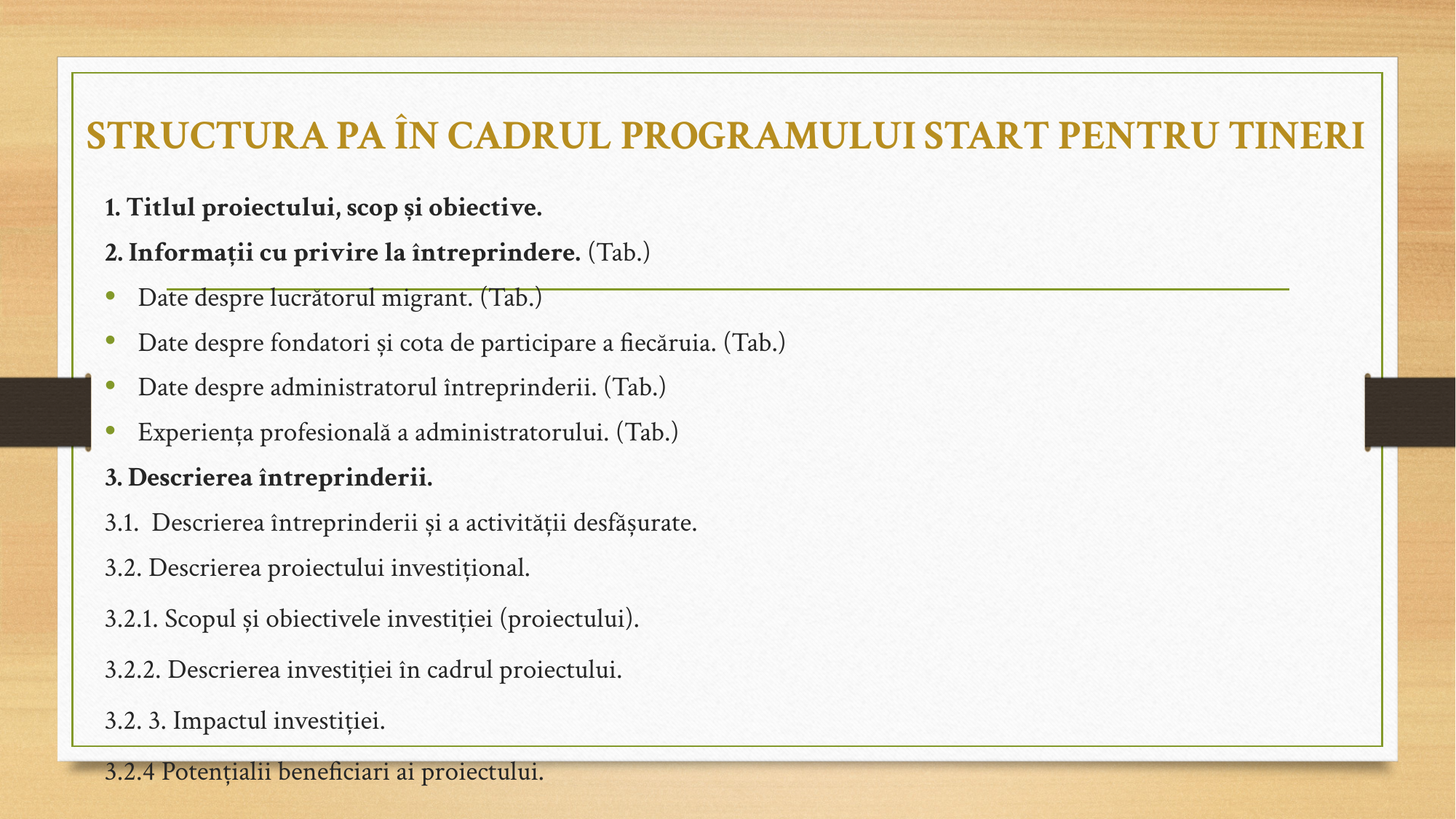

# STRUCTURA PA ÎN CADRUL PROGRAMULUI START PENTRU TINERI
1. Titlul proiectului, scop și obiective.
2. Informații cu privire la întreprindere. (Tab.)
Date despre lucrătorul migrant. (Tab.)
Date despre fondatori și cota de participare a fiecăruia. (Tab.)
Date despre administratorul întreprinderii. (Tab.)
Experiența profesională a administratorului. (Tab.)
3. Descrierea întreprinderii.
3.1.  Descrierea întreprinderii şi a activităţii desfăşurate.
3.2. Descrierea proiectului investiţional.
3.2.1. Scopul şi obiectivele investiţiei (proiectului).
3.2.2. Descrierea investiţiei în cadrul proiectului.
3.2. 3. Impactul investiţiei.
3.2.4 Potenţialii beneficiari ai proiectului.